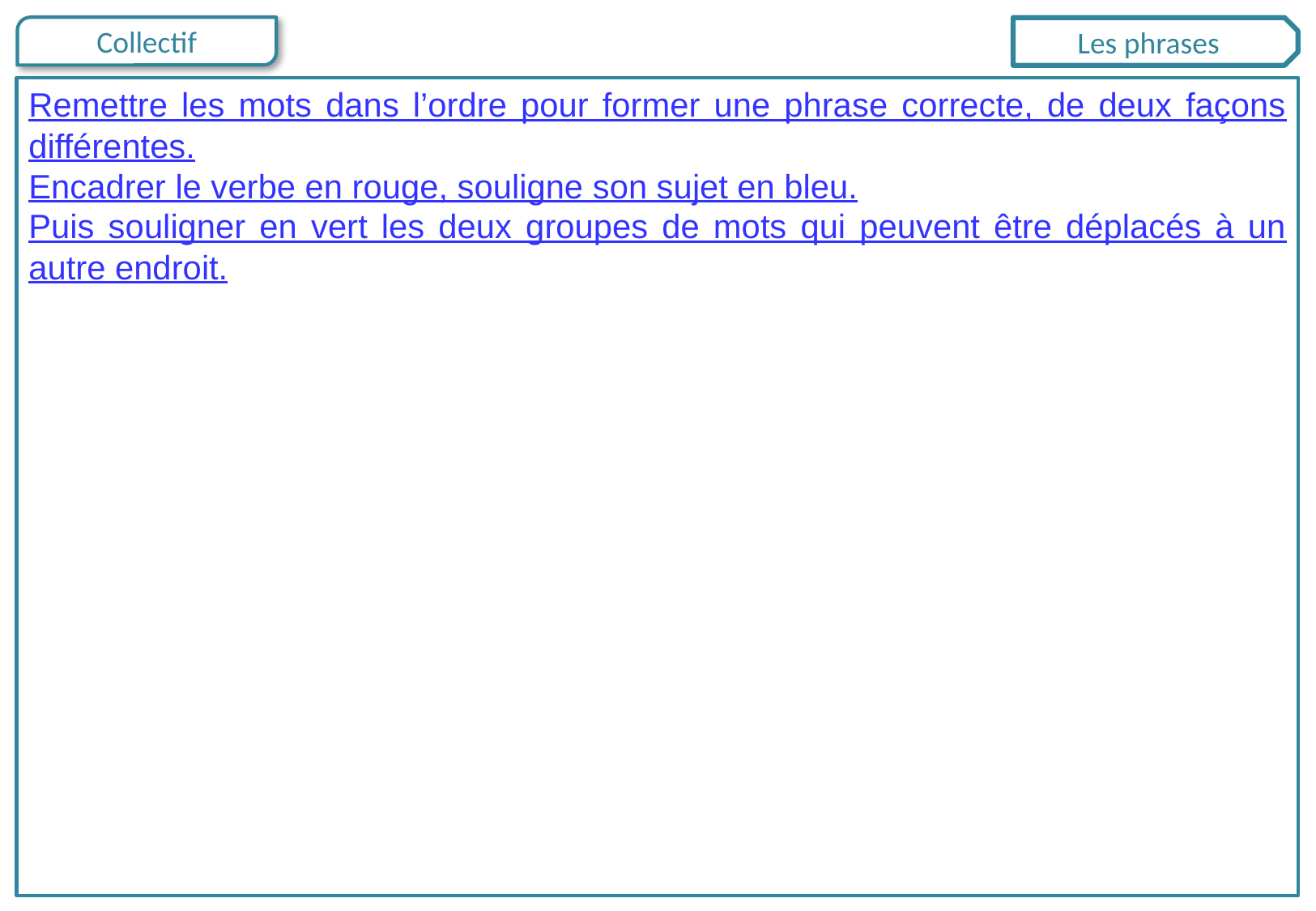

Les phrases
Remettre les mots dans l’ordre pour former une phrase correcte, de deux façons différentes.
Encadrer le verbe en rouge, souligne son sujet en bleu.
Puis souligner en vert les deux groupes de mots qui peuvent être déplacés à un autre endroit.